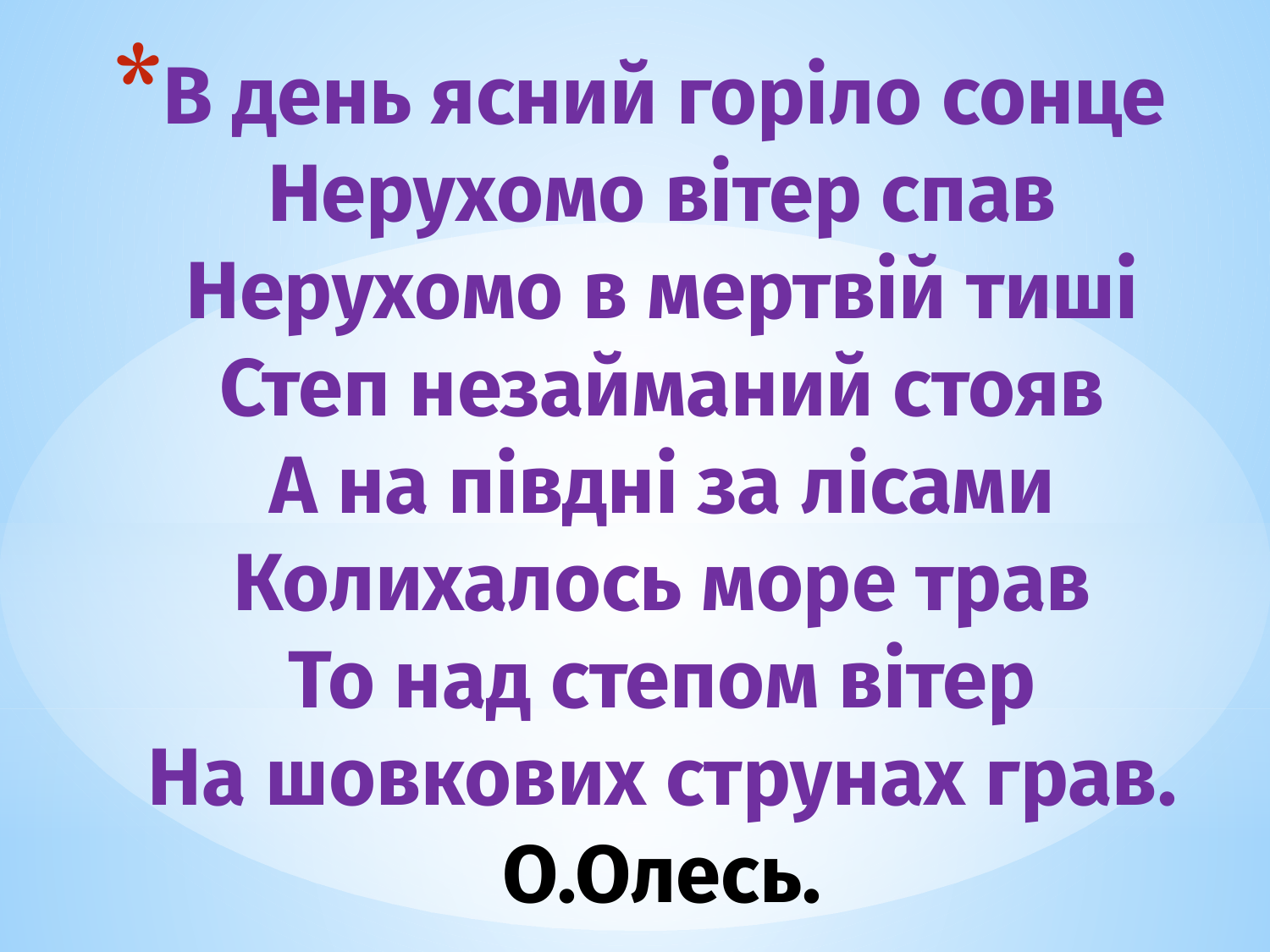

# В день ясний горіло сонце Нерухомо вітер спав Нерухомо в мертвій тиші Степ незайманий стояв А на півдні за лісами Колихалось море трав То над степом вітер На шовкових струнах грав. О.Олесь.